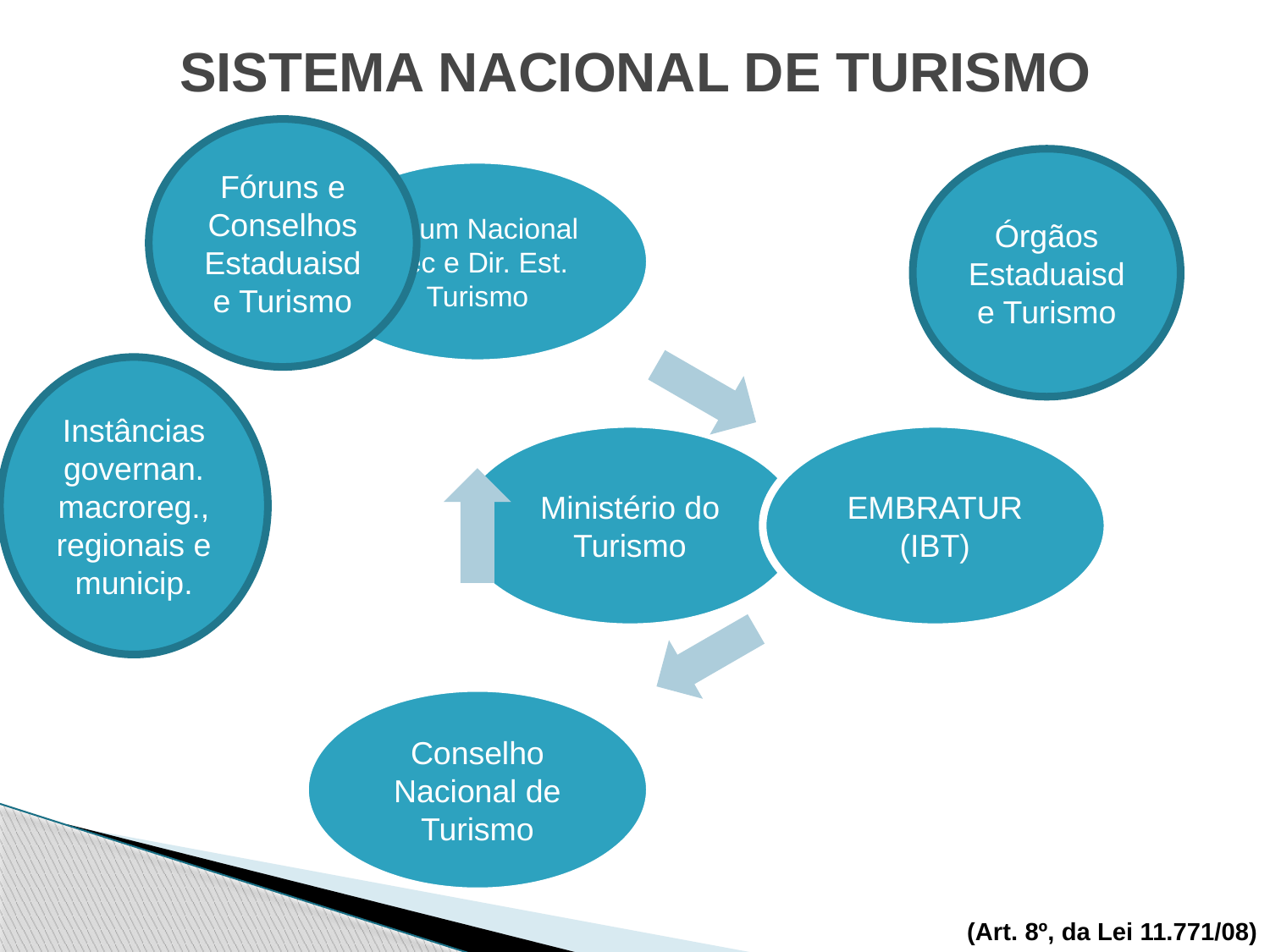

# SISTEMA NACIONAL DE TURISMO
Ministério do Turismo
EMBRATUR (IBT)
Conselho Nacional de Turismo
Fóruns e Conselhos Estaduaisde Turismo
Órgãos Estaduaisde Turismo
Instâncias governan.macroreg., regionais e municip.
(Art. 8º, da Lei 11.771/08)